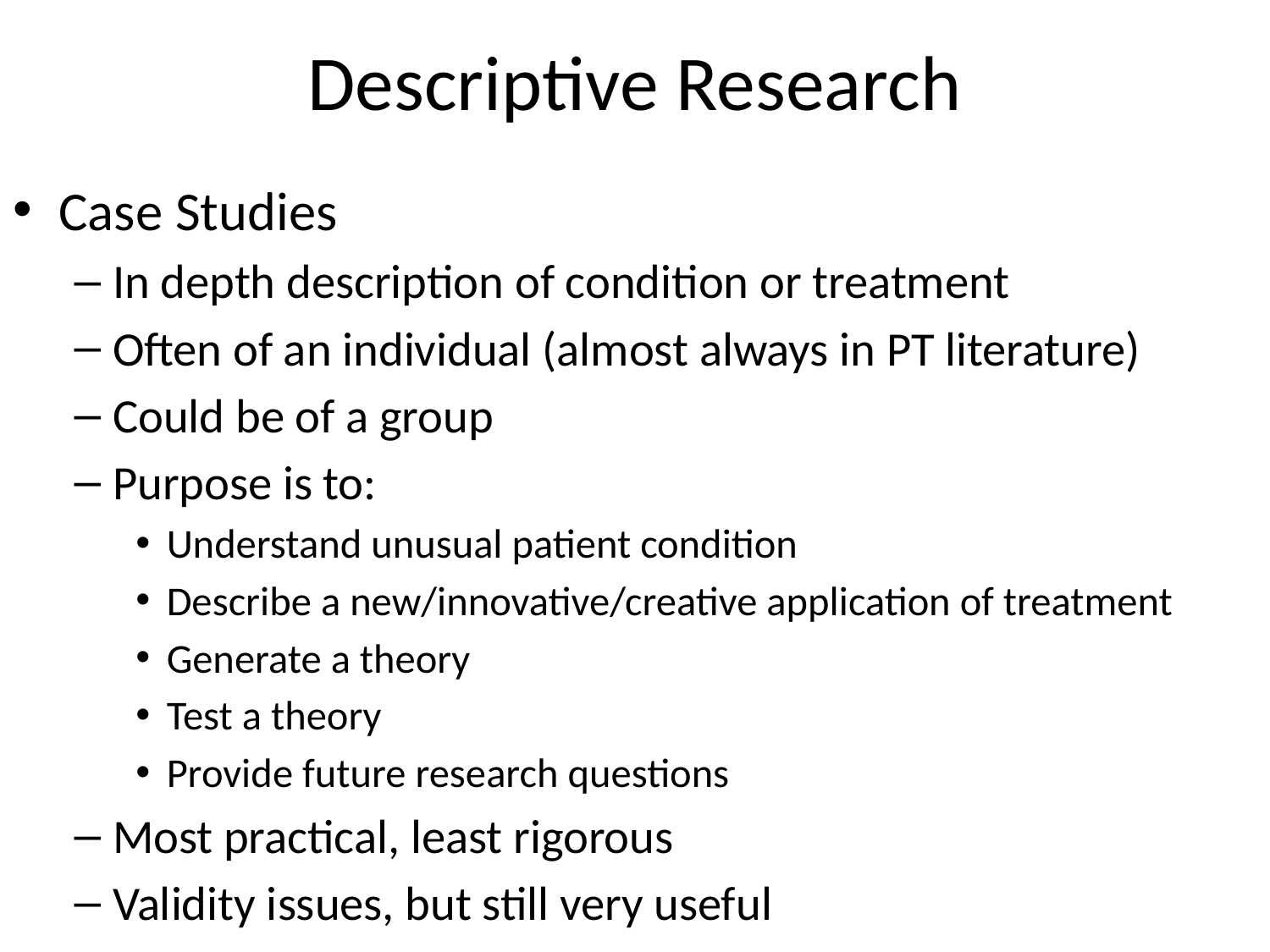

# Descriptive Research
Case Studies
In depth description of condition or treatment
Often of an individual (almost always in PT literature)
Could be of a group
Purpose is to:
Understand unusual patient condition
Describe a new/innovative/creative application of treatment
Generate a theory
Test a theory
Provide future research questions
Most practical, least rigorous
Validity issues, but still very useful